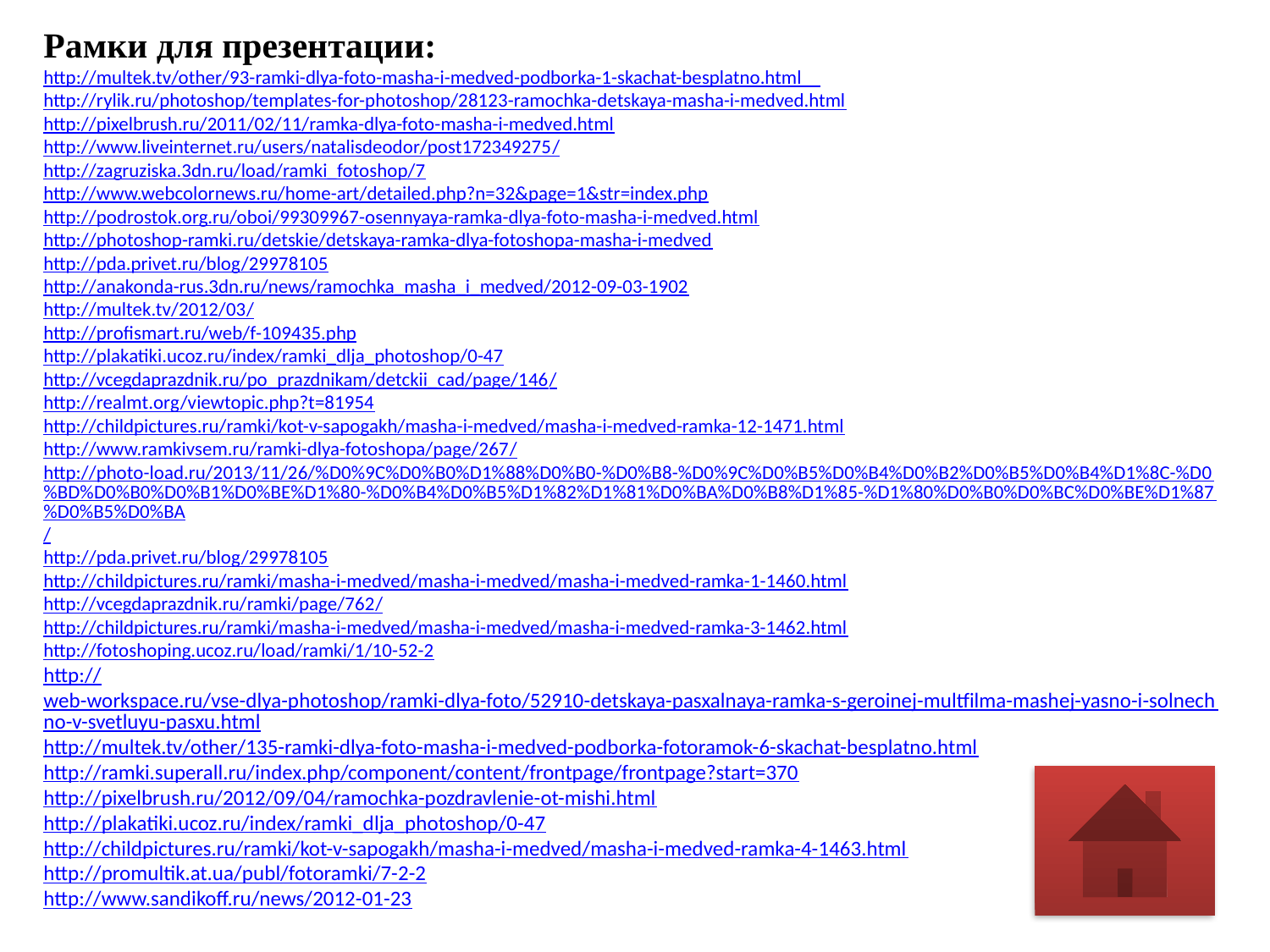

Рамки для презентации:
http://multek.tv/other/93-ramki-dlya-foto-masha-i-medved-podborka-1-skachat-besplatno.html
http://rylik.ru/photoshop/templates-for-photoshop/28123-ramochka-detskaya-masha-i-medved.html
http://pixelbrush.ru/2011/02/11/ramka-dlya-foto-masha-i-medved.html
http://www.liveinternet.ru/users/natalisdeodor/post172349275/
http://zagruziska.3dn.ru/load/ramki_fotoshop/7
http://www.webcolornews.ru/home-art/detailed.php?n=32&page=1&str=index.php
http://podrostok.org.ru/oboi/99309967-osennyaya-ramka-dlya-foto-masha-i-medved.html
http://photoshop-ramki.ru/detskie/detskaya-ramka-dlya-fotoshopa-masha-i-medved
http://pda.privet.ru/blog/29978105
http://anakonda-rus.3dn.ru/news/ramochka_masha_i_medved/2012-09-03-1902
http://multek.tv/2012/03/
http://profismart.ru/web/f-109435.php
http://plakatiki.ucoz.ru/index/ramki_dlja_photoshop/0-47
http://vcegdaprazdnik.ru/po_prazdnikam/detckii_cad/page/146/
http://realmt.org/viewtopic.php?t=81954
http://childpictures.ru/ramki/kot-v-sapogakh/masha-i-medved/masha-i-medved-ramka-12-1471.html
http://www.ramkivsem.ru/ramki-dlya-fotoshopa/page/267/
http://photo-load.ru/2013/11/26/%D0%9C%D0%B0%D1%88%D0%B0-%D0%B8-%D0%9C%D0%B5%D0%B4%D0%B2%D0%B5%D0%B4%D1%8C-%D0%BD%D0%B0%D0%B1%D0%BE%D1%80-%D0%B4%D0%B5%D1%82%D1%81%D0%BA%D0%B8%D1%85-%D1%80%D0%B0%D0%BC%D0%BE%D1%87%D0%B5%D0%BA/
http://pda.privet.ru/blog/29978105
http://childpictures.ru/ramki/masha-i-medved/masha-i-medved/masha-i-medved-ramka-1-1460.html
http://vcegdaprazdnik.ru/ramki/page/762/
http://childpictures.ru/ramki/masha-i-medved/masha-i-medved/masha-i-medved-ramka-3-1462.html
http://fotoshoping.ucoz.ru/load/ramki/1/10-52-2
http://web-workspace.ru/vse-dlya-photoshop/ramki-dlya-foto/52910-detskaya-pasxalnaya-ramka-s-geroinej-multfilma-mashej-yasno-i-solnechno-v-svetluyu-pasxu.html
http://multek.tv/other/135-ramki-dlya-foto-masha-i-medved-podborka-fotoramok-6-skachat-besplatno.html
http://ramki.superall.ru/index.php/component/content/frontpage/frontpage?start=370
http://pixelbrush.ru/2012/09/04/ramochka-pozdravlenie-ot-mishi.html
http://plakatiki.ucoz.ru/index/ramki_dlja_photoshop/0-47
http://childpictures.ru/ramki/kot-v-sapogakh/masha-i-medved/masha-i-medved-ramka-4-1463.html
http://promultik.at.ua/publ/fotoramki/7-2-2
http://www.sandikoff.ru/news/2012-01-23